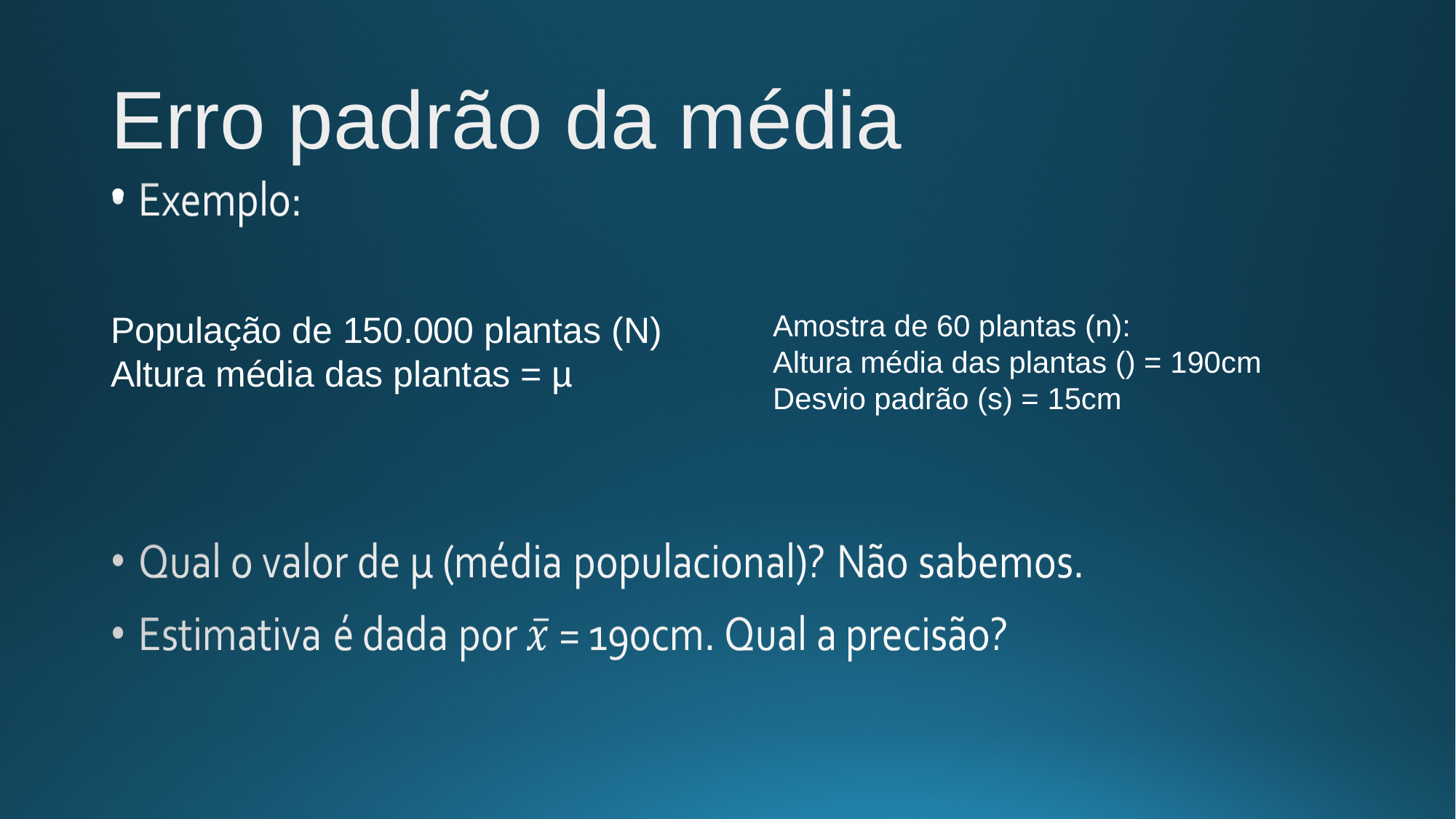

Erro padrão da média

Amostra de 60 plantas (n):
Altura média das plantas () = 190cm
Desvio padrão (s) = 15cm
População de 150.000 plantas (N)
Altura média das plantas = µ